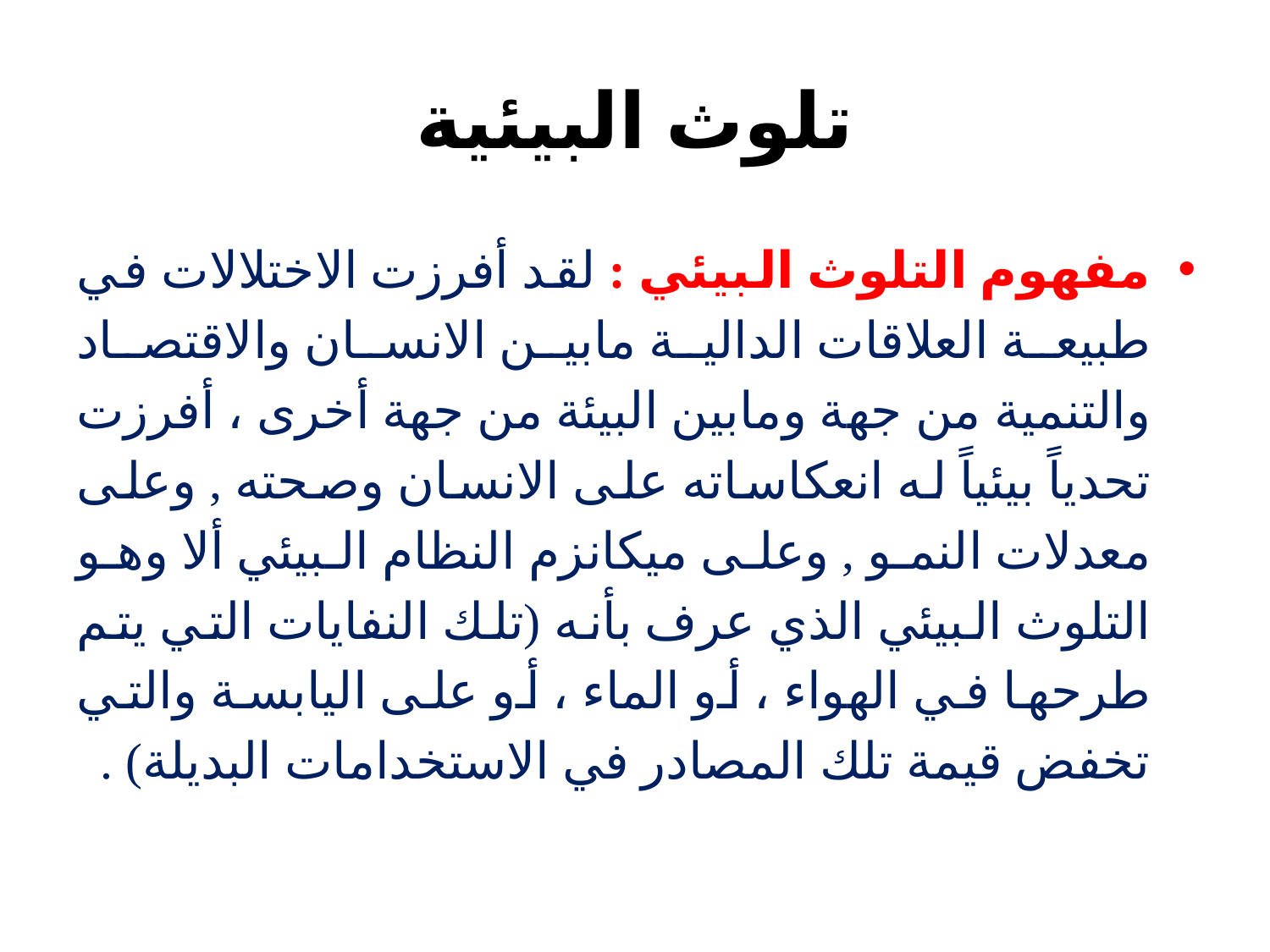

# تلوث البيئية
مفهوم التلوث البيئي : لقد أفرزت الاختلالات في طبيعة العلاقات الدالية مابين الانسان والاقتصاد والتنمية من جهة ومابين البيئة من جهة أخرى ، أفرزت تحدياً بيئياً له انعكاساته على الانسان وصحته , وعلى معدلات النمو , وعلى ميكانزم النظام البيئي ألا وهو التلوث البيئي الذي عرف بأنه (تلك النفايات التي يتم طرحها في الهواء ، أو الماء ، أو على اليابسة والتي تخفض قيمة تلك المصادر في الاستخدامات البديلة) .